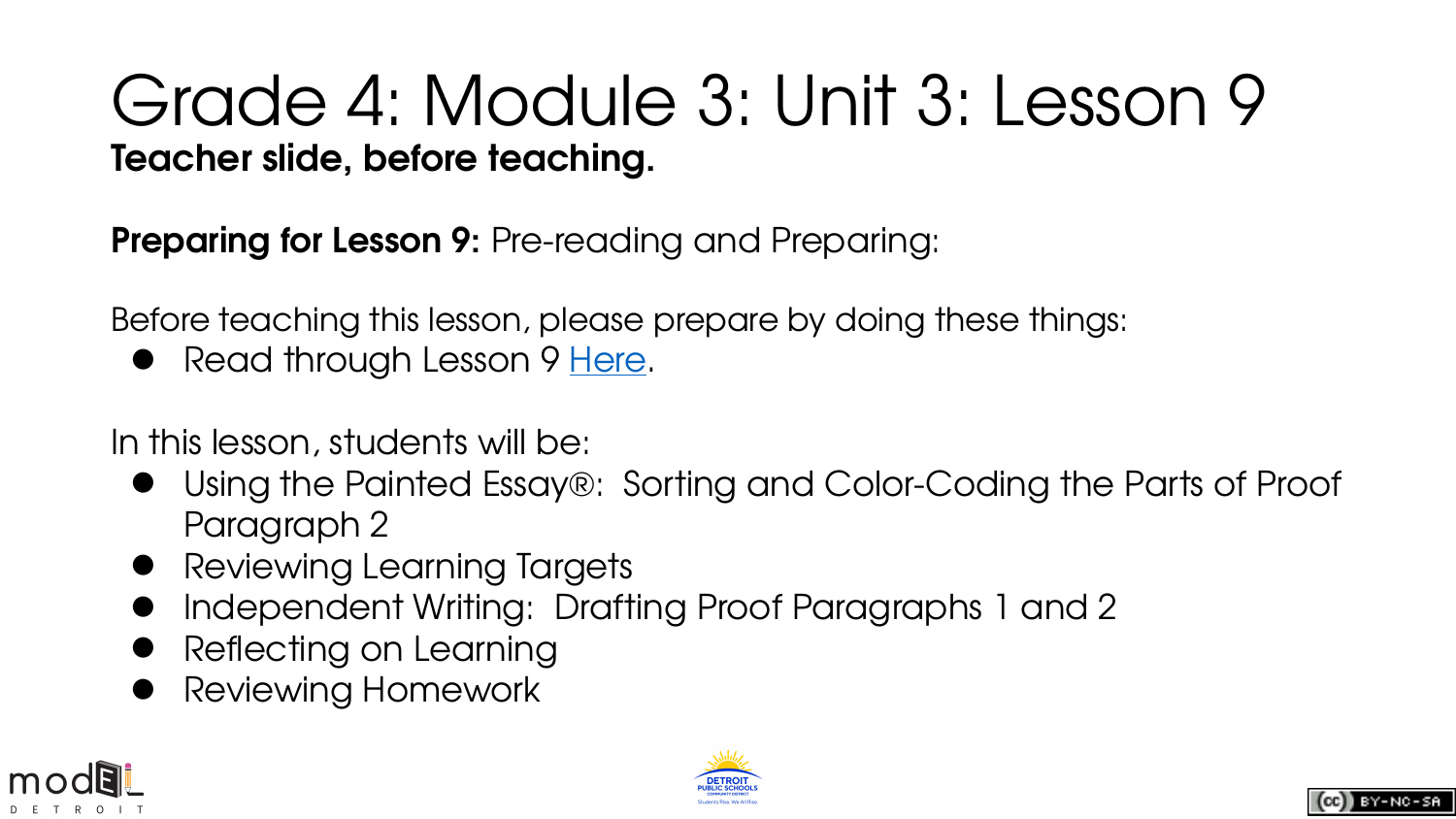

# Grade 4: Module 3: Unit 3: Lesson 9
Teacher slide, before teaching.
Preparing for Lesson 9: Pre-reading and Preparing:

Before teaching this lesson, please prepare by doing these things:
Read through Lesson 9 Here.

In this lesson, students will be:
Using the Painted Essay®:  Sorting and Color-Coding the Parts of Proof Paragraph 2
Reviewing Learning Targets
Independent Writing:  Drafting Proof Paragraphs 1 and 2
Reflecting on Learning
Reviewing Homework